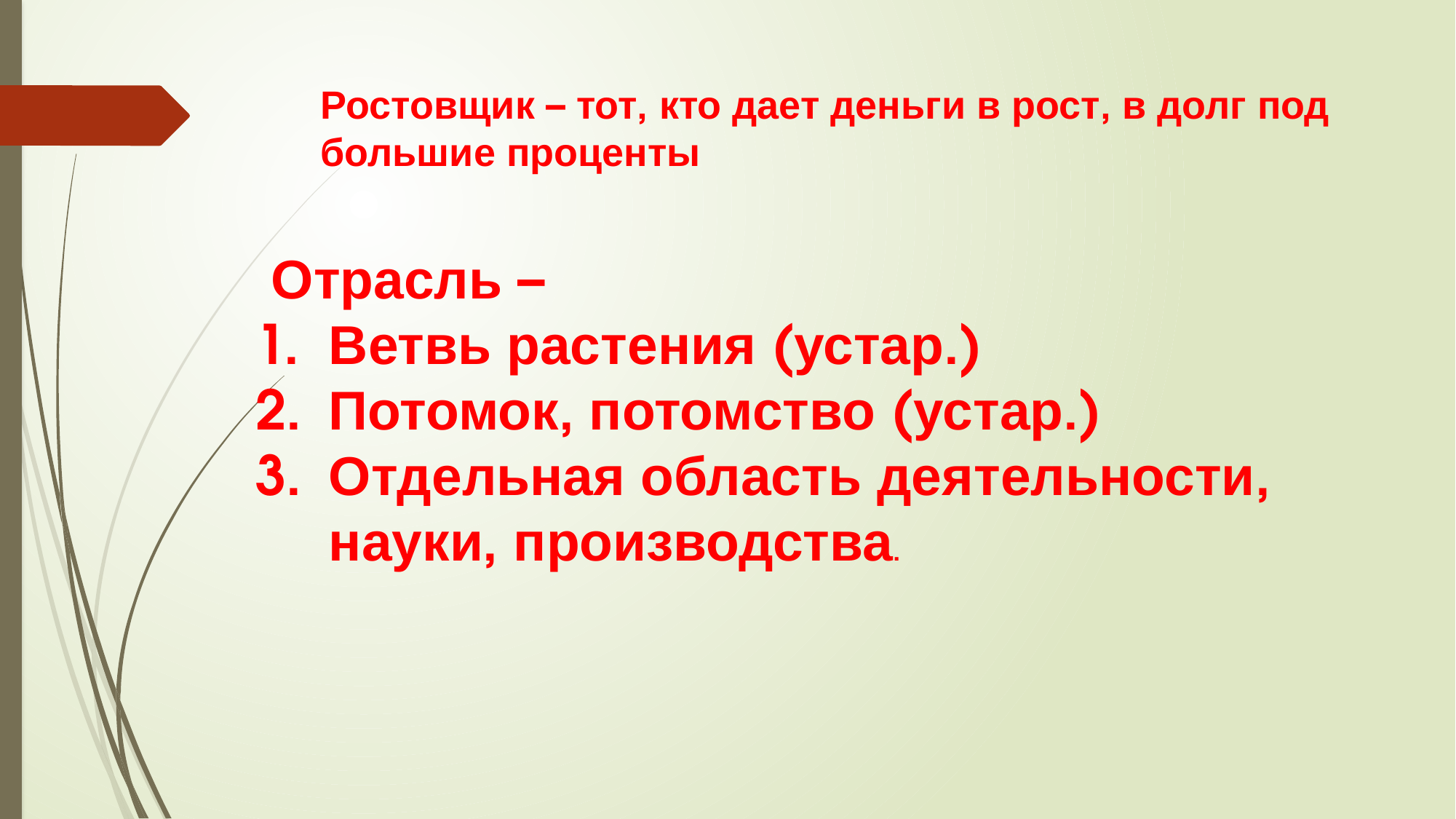

# Ростовщик – тот, кто дает деньги в рост, в долг под большие проценты

 Отрасль –
Ветвь растения (устар.)
Потомок, потомство (устар.)
Отдельная область деятельности, науки, производства.